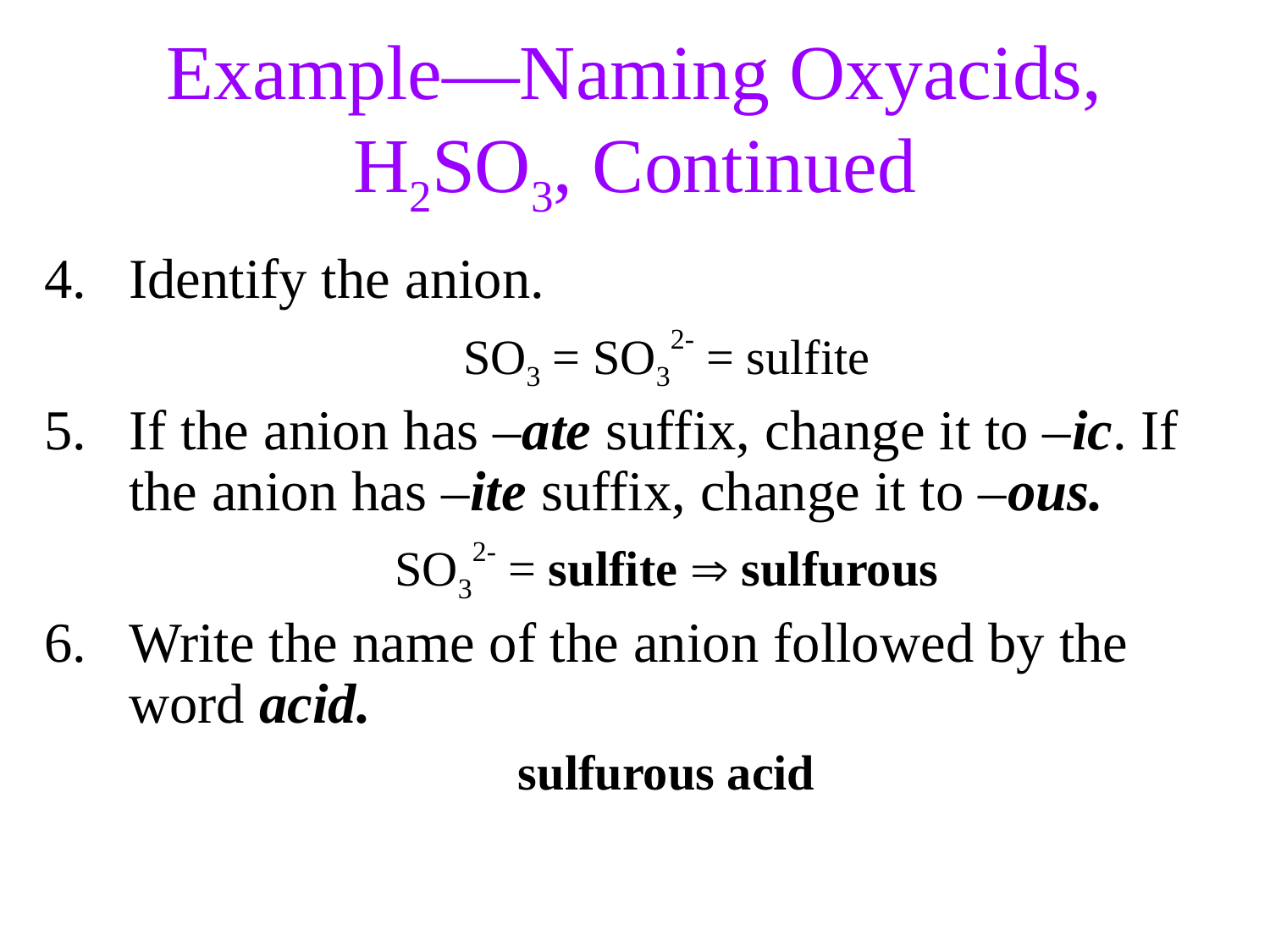

Example—Naming Oxyacids, H2SO3, Continued
Identify the anion.
SO3 = SO32- = sulfite
If the anion has –ate suffix, change it to –ic. If the anion has –ite suffix, change it to –ous.
SO32- = sulfite ⇒ sulfurous
Write the name of the anion followed by the word acid.
sulfurous acid